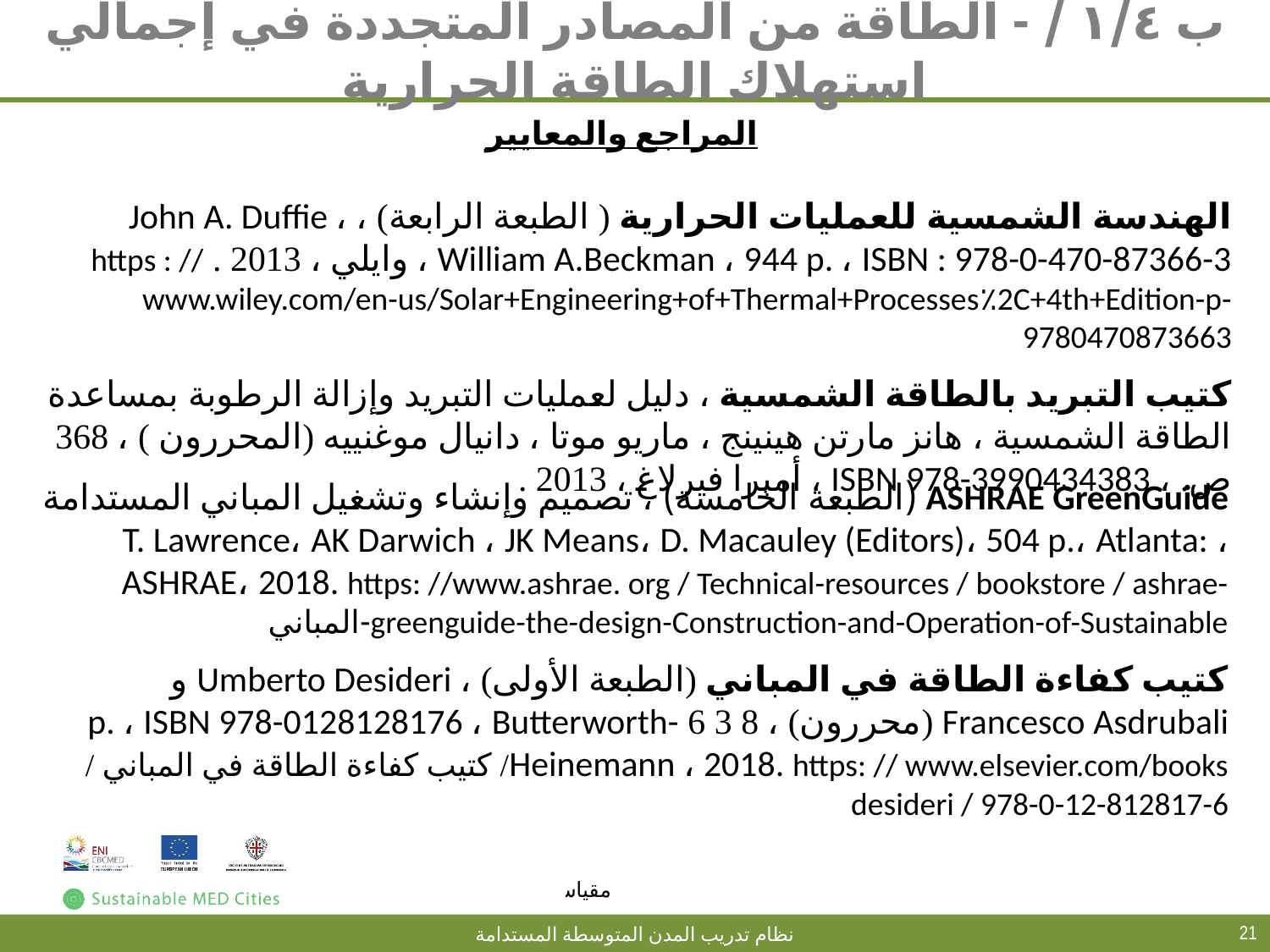

# ب ١/٤ / - الطاقة من المصادر المتجددة في إجمالي استهلاك الطاقة الحرارية
المراجع والمعايير
الهندسة الشمسية للعمليات الحرارية ( الطبعة الرابعة) ، John A. Duffie ، William A.Beckman ، 944 p. ، ISBN : 978-0-470-87366-3 ، وايلي ، 2013 . https : // www.wiley.com/en-us/Solar+Engineering+of+Thermal+Processes٪2C+4th+Edition-p-9780470873663

كتيب التبريد بالطاقة الشمسية ، دليل لعمليات التبريد وإزالة الرطوبة بمساعدة الطاقة الشمسية ، هانز مارتن هينينج ، ماريو موتا ، دانيال موغنييه (المحررون ) ، 368 ص. ، ISBN 978-3990434383 ، أمبرا فيرلاغ ، 2013 .
ASHRAE GreenGuide (الطبعة الخامسة) ، تصميم وإنشاء وتشغيل المباني المستدامة ، T. Lawrence، AK Darwich ، JK Means، D. Macauley (Editors)، 504 p.، Atlanta: ASHRAE، 2018. https: //www.ashrae. org / Technical-resources / bookstore / ashrae-greenguide-the-design-Construction-and-Operation-of-Sustainable-المباني

كتيب كفاءة الطاقة في المباني (الطبعة الأولى) ، Umberto Desideri و Francesco Asdrubali (محررون) ، 8 3 6 p. ، ISBN 978-0128128176 ، Butterworth-Heinemann ، 2018. https: // www.elsevier.com/books/ كتيب كفاءة الطاقة في المباني / desideri / 978-0-12-812817-6

21